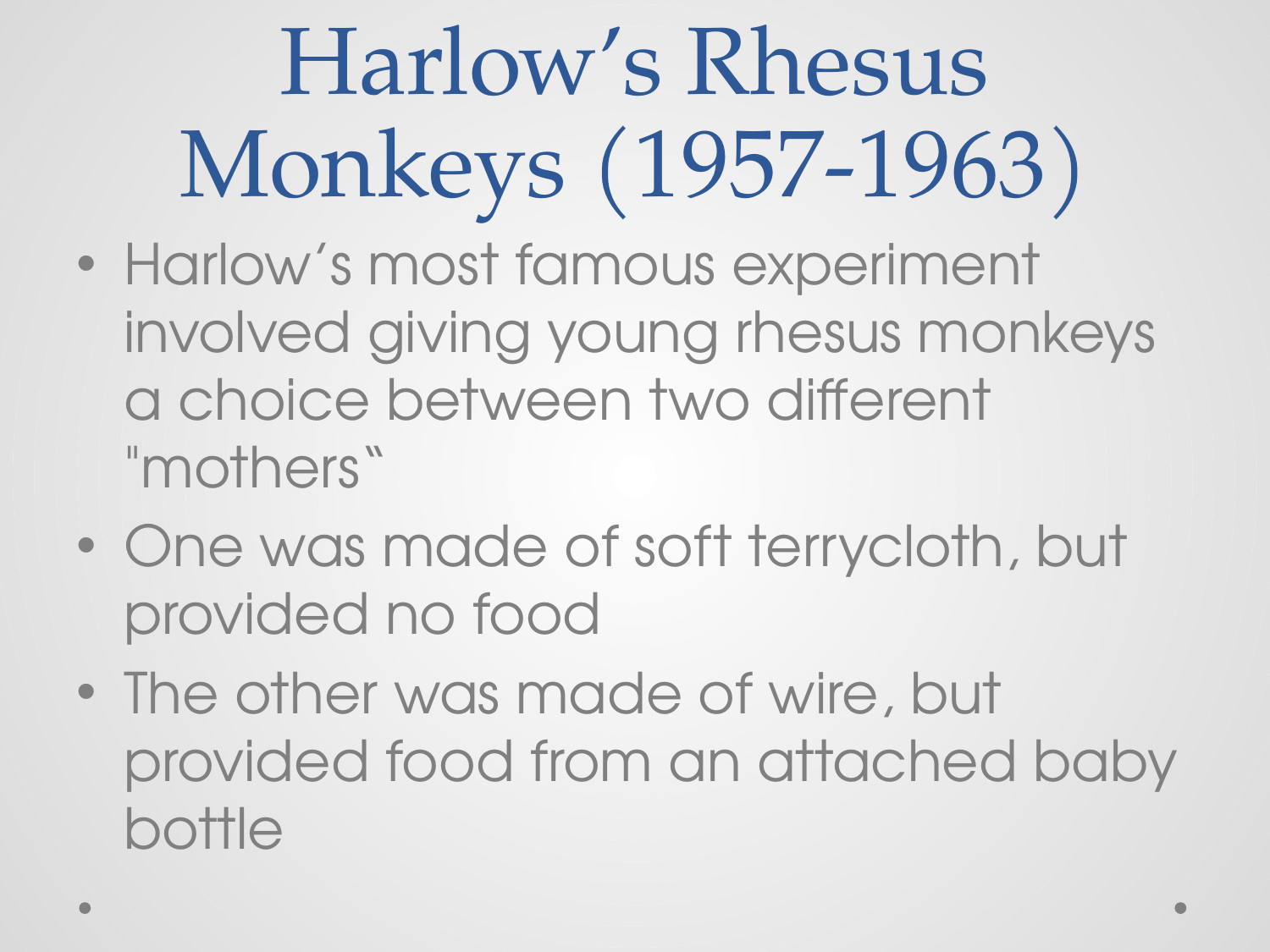

# Harlow’s Rhesus Monkeys (1957-1963)
Harlow’s most famous experiment involved giving young rhesus monkeys a choice between two different "mothers“
One was made of soft terrycloth, but provided no food
The other was made of wire, but provided food from an attached baby bottle